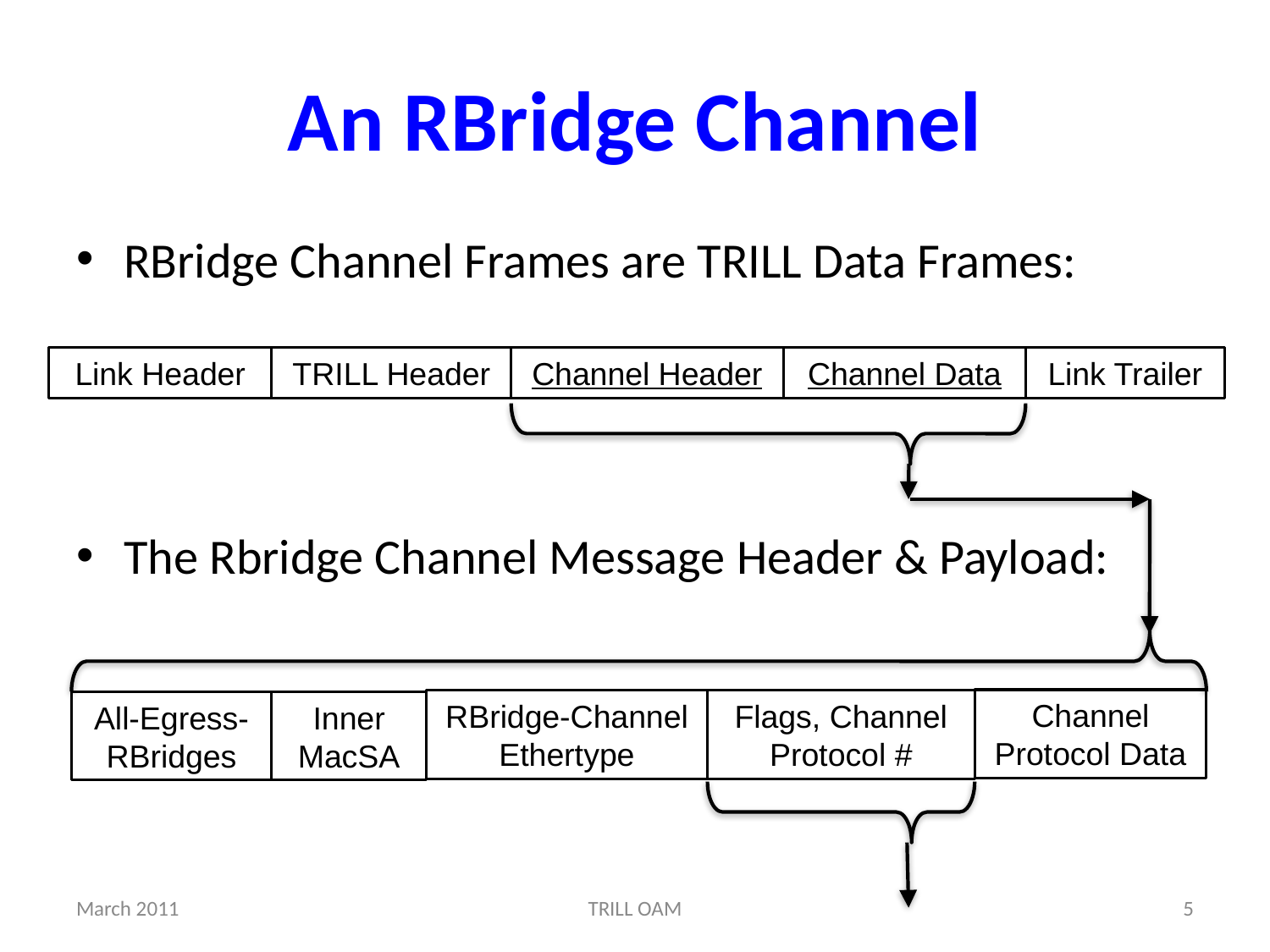

# An RBridge Channel

RBridge Channel Frames are TRILL Data Frames:

The Rbridge Channel Message Header & Payload:
Link Header
TRILL Header
Channel Header
Channel Data
Link Trailer

Channel Protocol Data
RBridge-Channel
Ethertype
Flags, Channel Protocol #
Inner
MacSA
All-Egress-
RBridges
March 2011
TRILL OAM
5